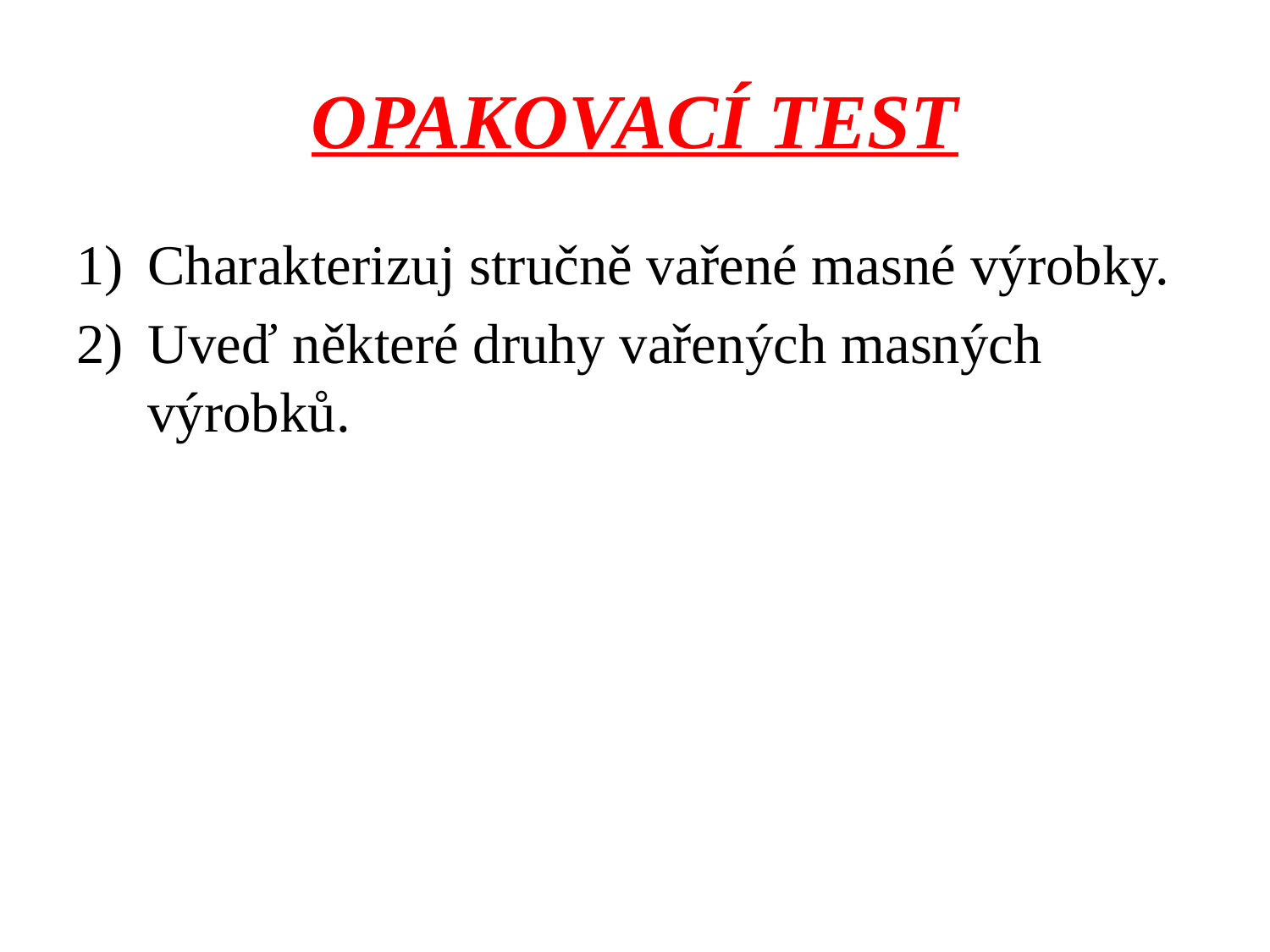

# OPAKOVACÍ TEST
Charakterizuj stručně vařené masné výrobky.
Uveď některé druhy vařených masných výrobků.